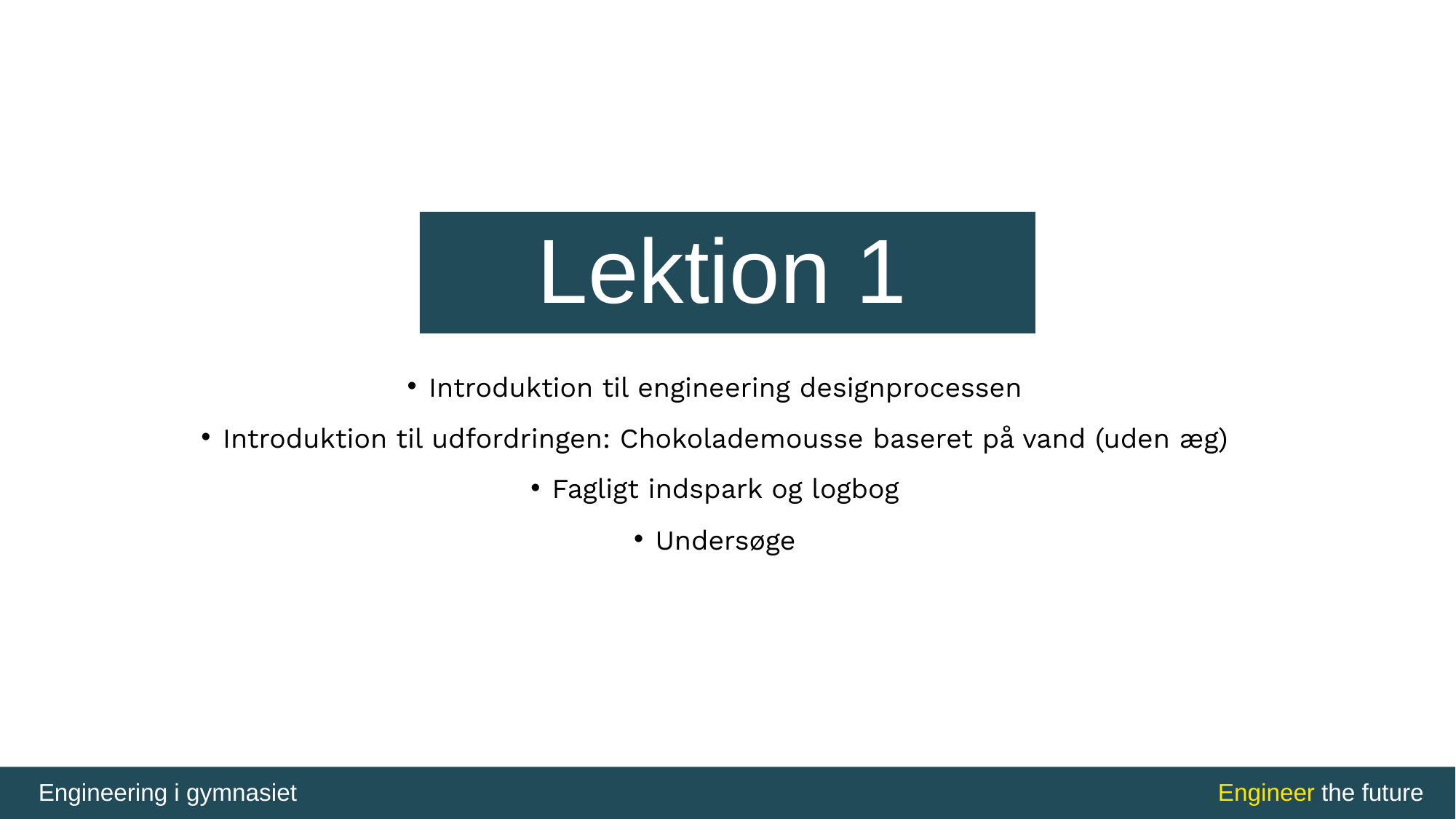

#
Lektion 1
Introduktion til engineering designprocessen
Introduktion til udfordringen: Chokolademousse baseret på vand (uden æg)
Fagligt indspark og logbog
Undersøge